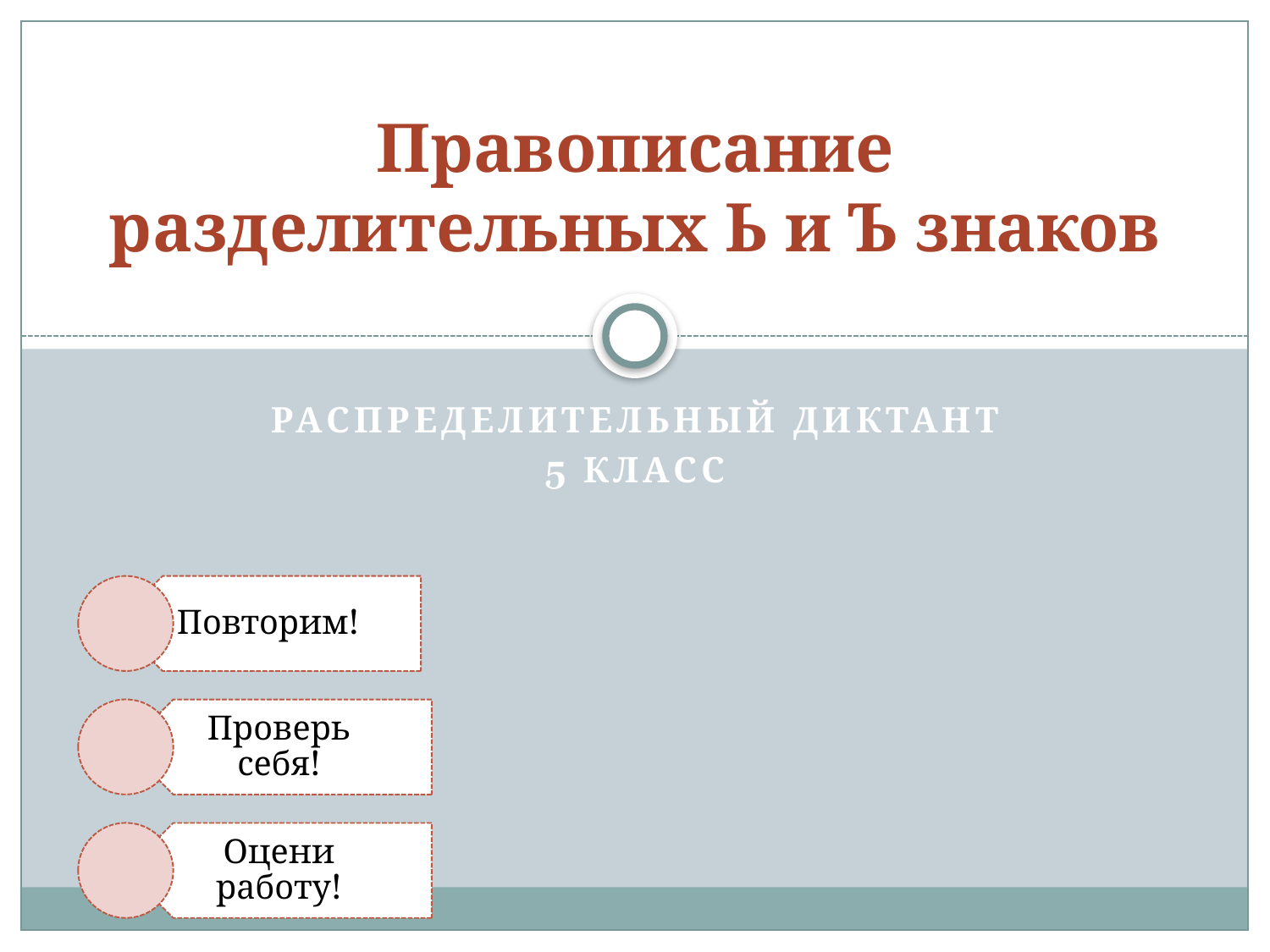

# Правописание разделительных Ь и Ъ знаков
Распределительный диктант
5 класс

Повторим!
Проверь себя!
Оцени работу!